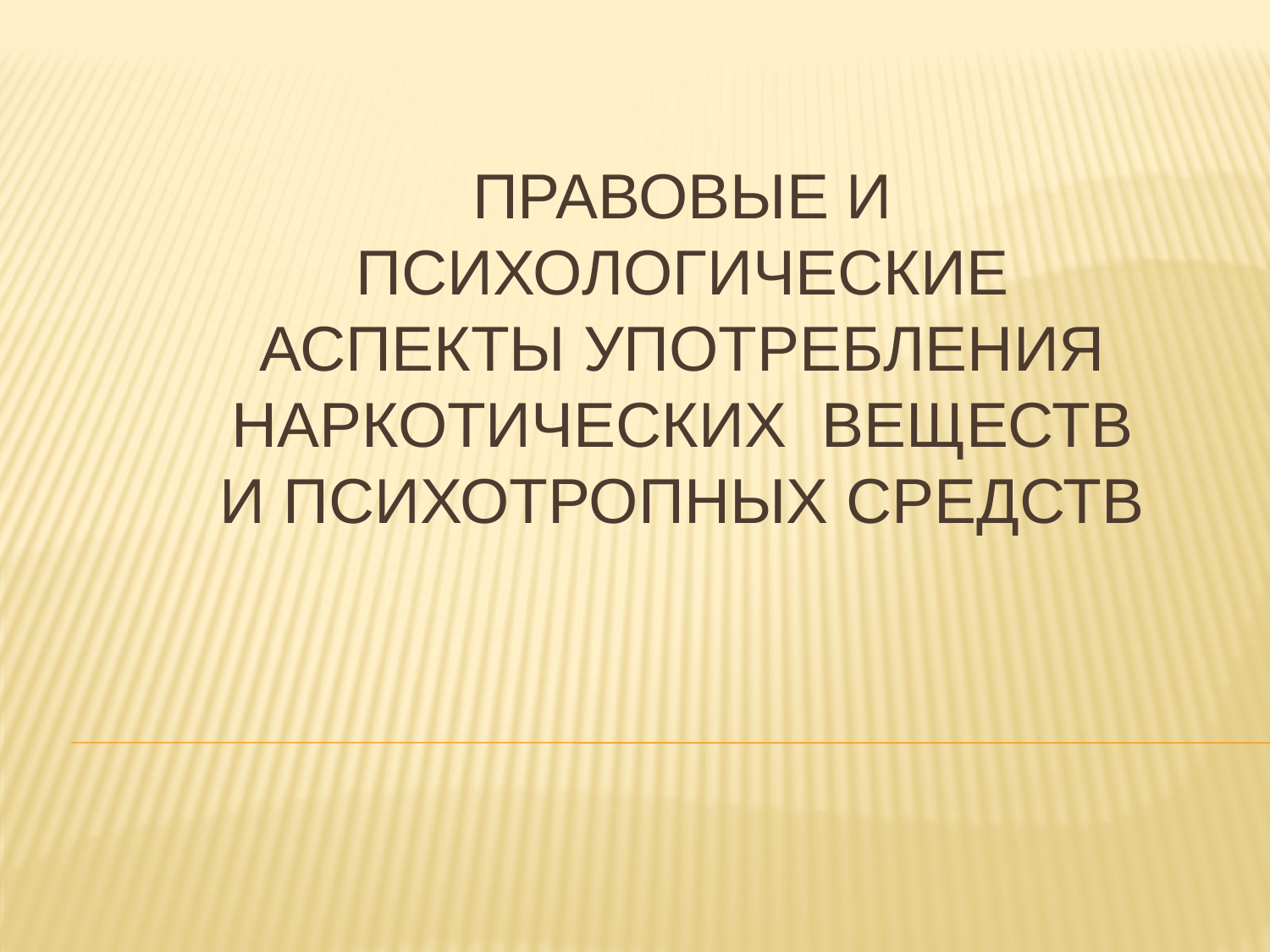

# ПРАВОВЫЕ И ПСИХОЛОГИЧЕСКИЕ АСПЕКТЫ УПОТРЕБЛЕНИЯ НАРКОТИЧЕСКИХ  ВЕЩЕСТВ И ПСИХОТРОПНЫХ СРЕДСТВ